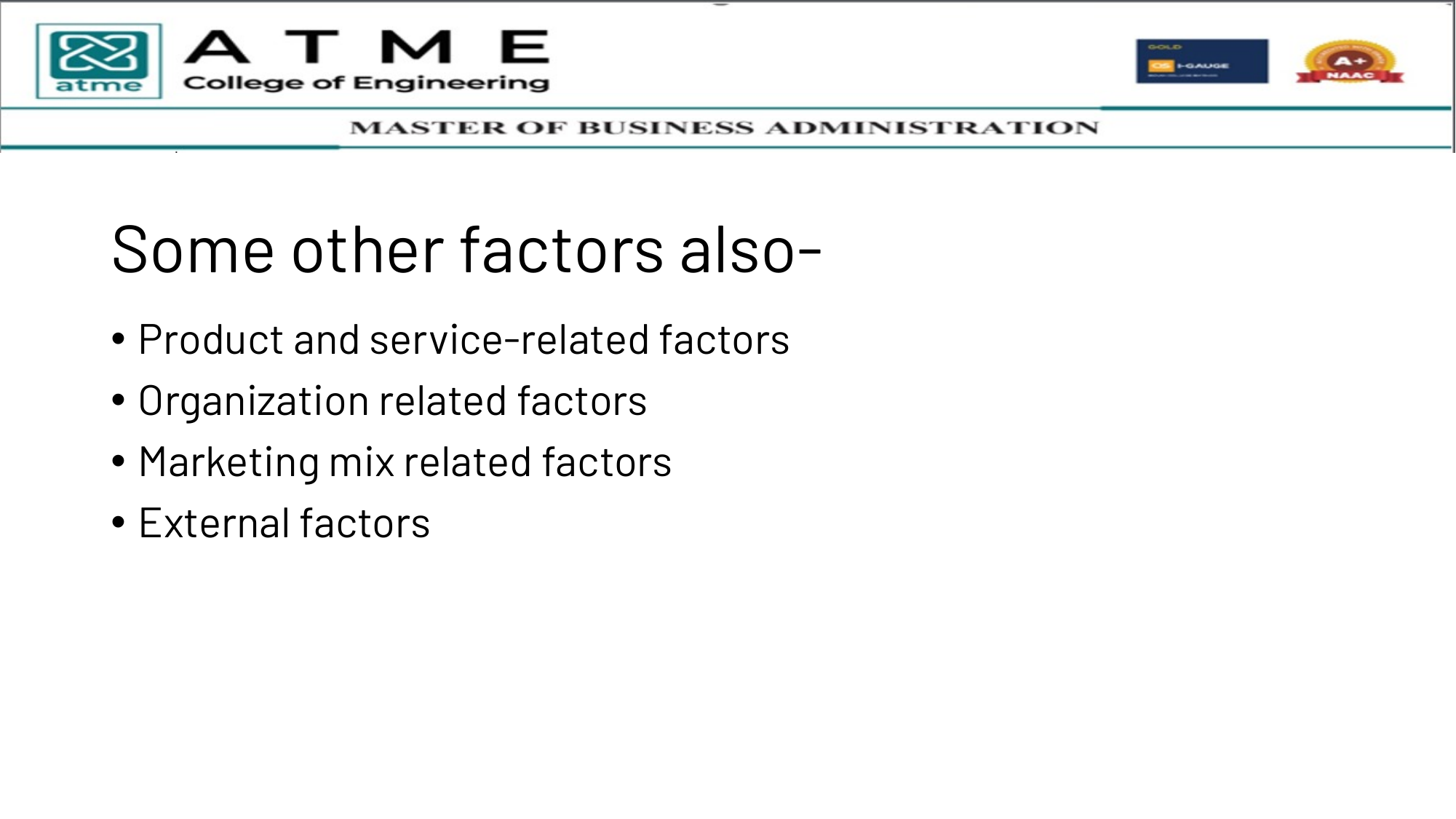

# Some other factors also-
Product and service-related factors
Organization related factors
Marketing mix related factors
External factors